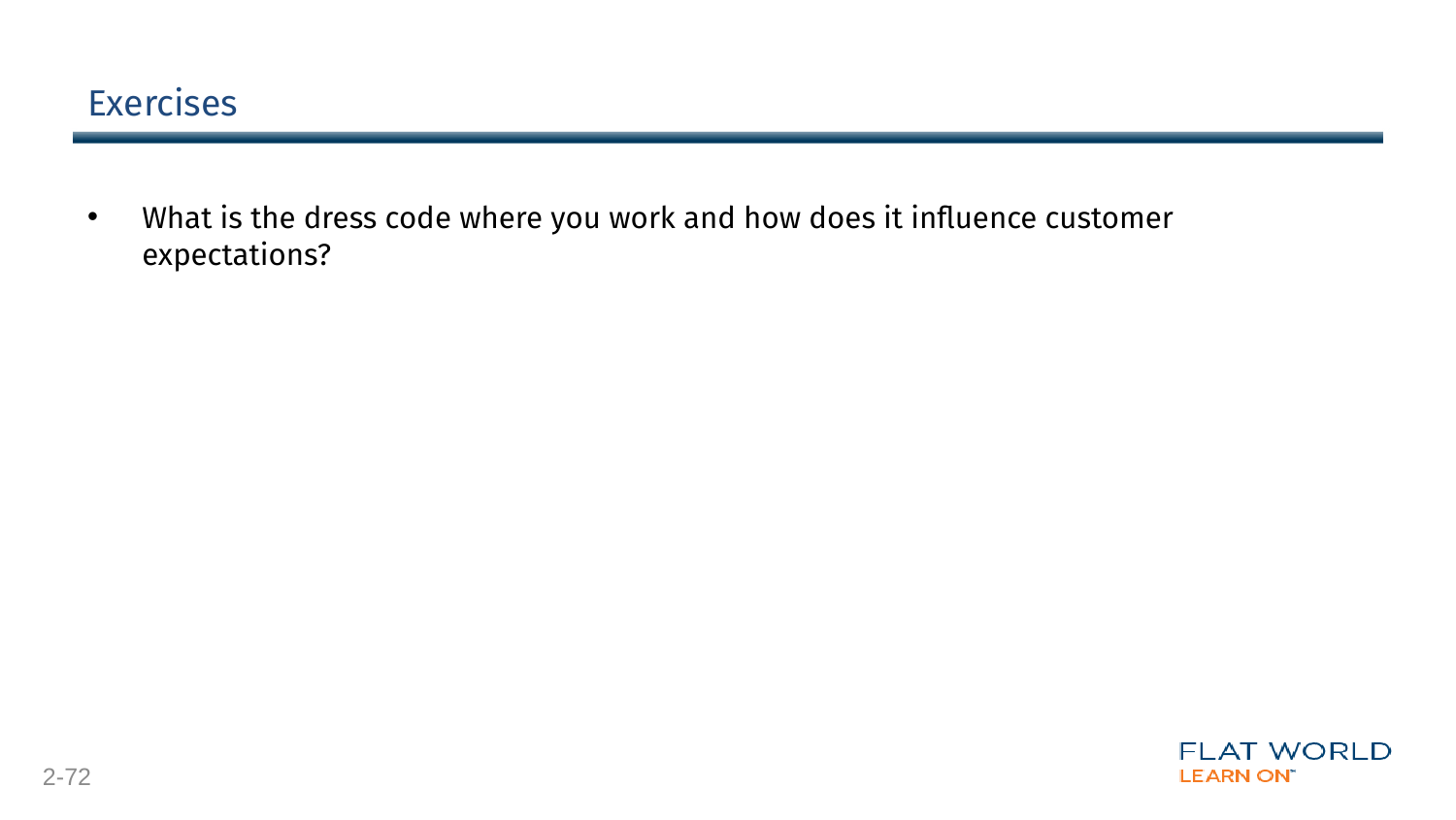

# Exercises
What is the dress code where you work and how does it influence customer expectations?
2-72